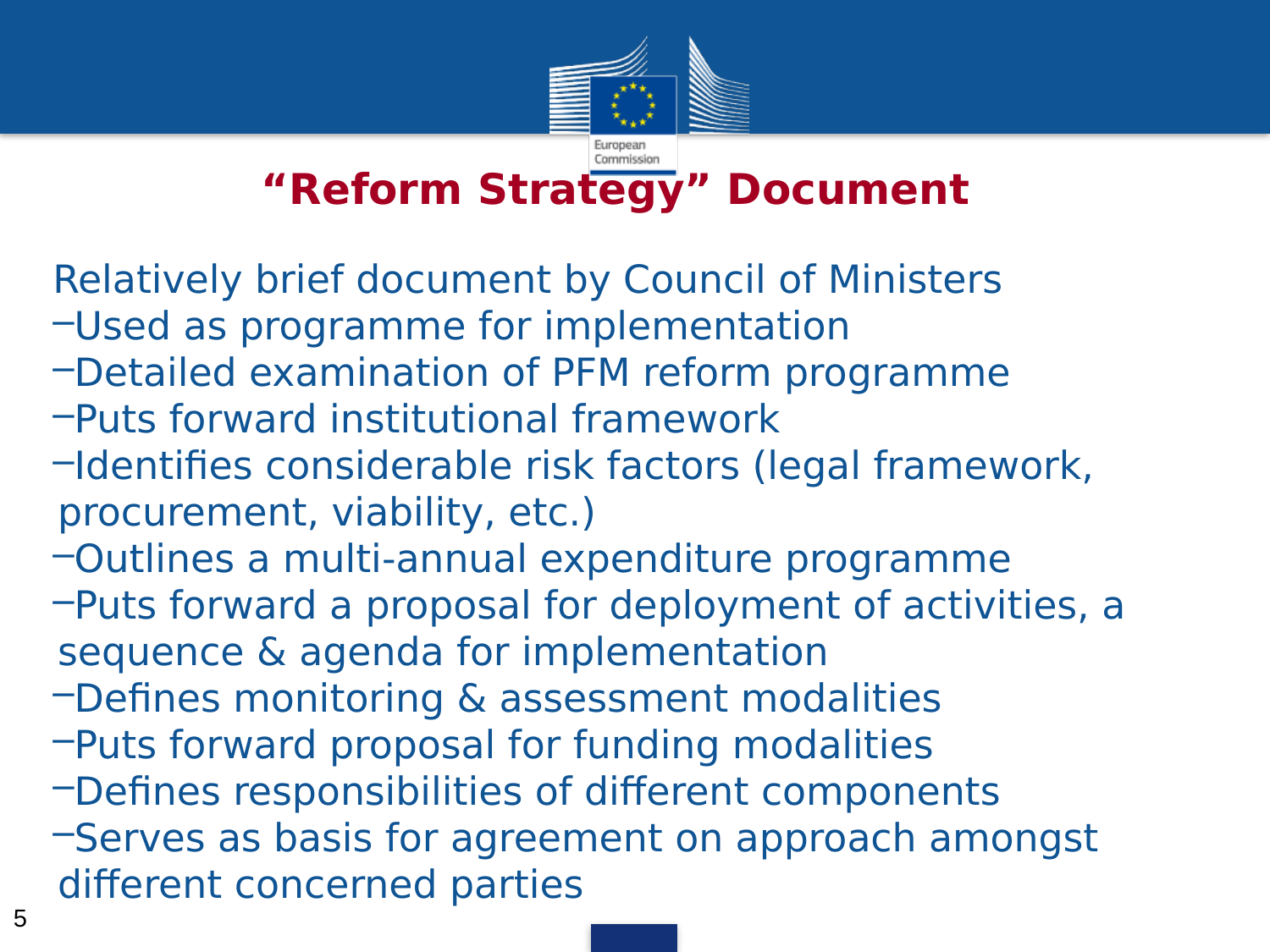

“Reform Strategy” Document

Relatively brief document by Council of Ministers
Used as programme for implementation
Detailed examination of PFM reform programme
Puts forward institutional framework
Identifies considerable risk factors (legal framework, procurement, viability, etc.)
Outlines a multi-annual expenditure programme
Puts forward a proposal for deployment of activities, a sequence & agenda for implementation
Defines monitoring & assessment modalities
Puts forward proposal for funding modalities
Defines responsibilities of different components
Serves as basis for agreement on approach amongst different concerned parties

5